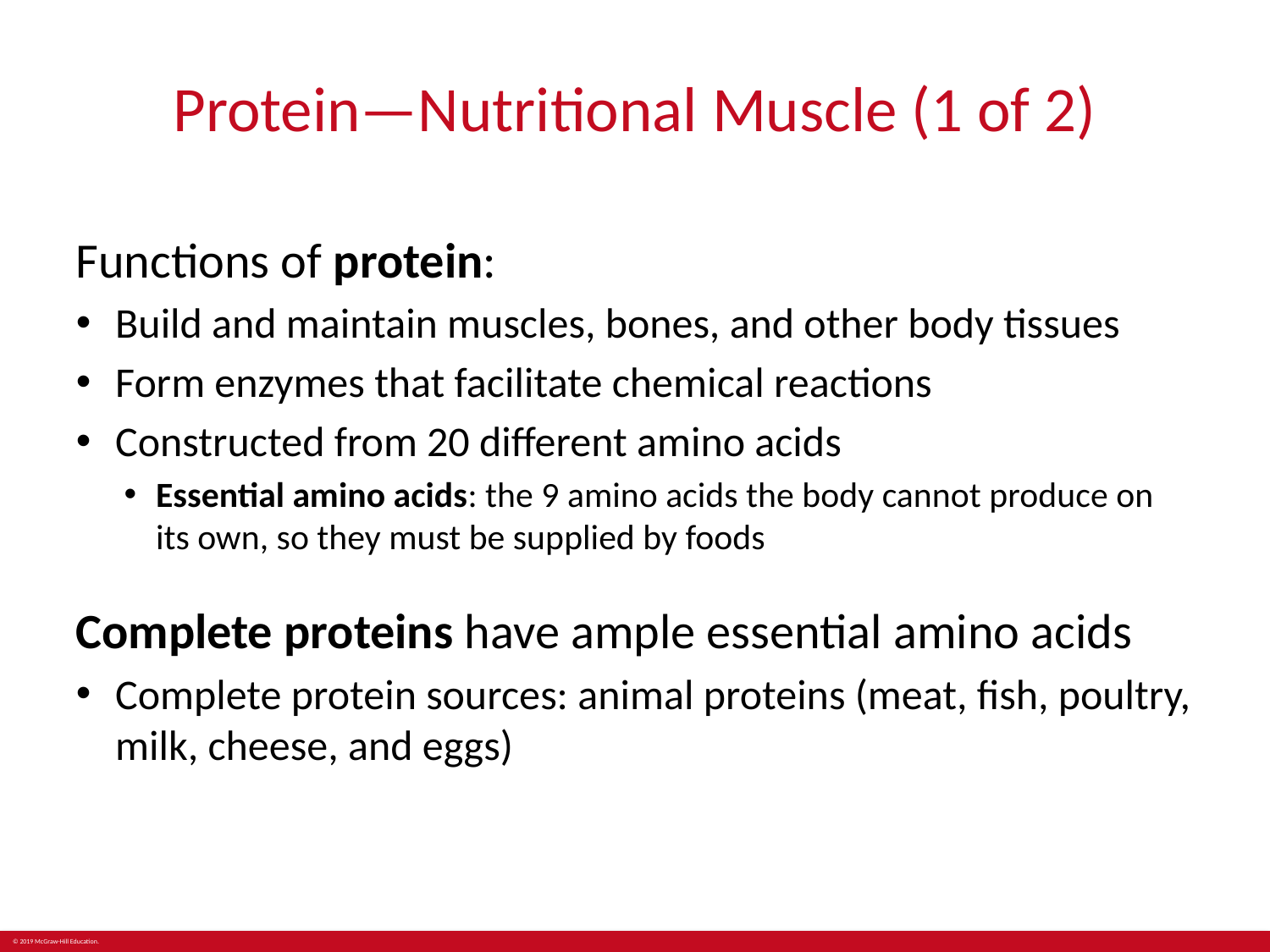

# Protein—Nutritional Muscle (1 of 2)
Functions of protein:
Build and maintain muscles, bones, and other body tissues
Form enzymes that facilitate chemical reactions
Constructed from 20 different amino acids
Essential amino acids: the 9 amino acids the body cannot produce on its own, so they must be supplied by foods
Complete proteins have ample essential amino acids
Complete protein sources: animal proteins (meat, fish, poultry, milk, cheese, and eggs)